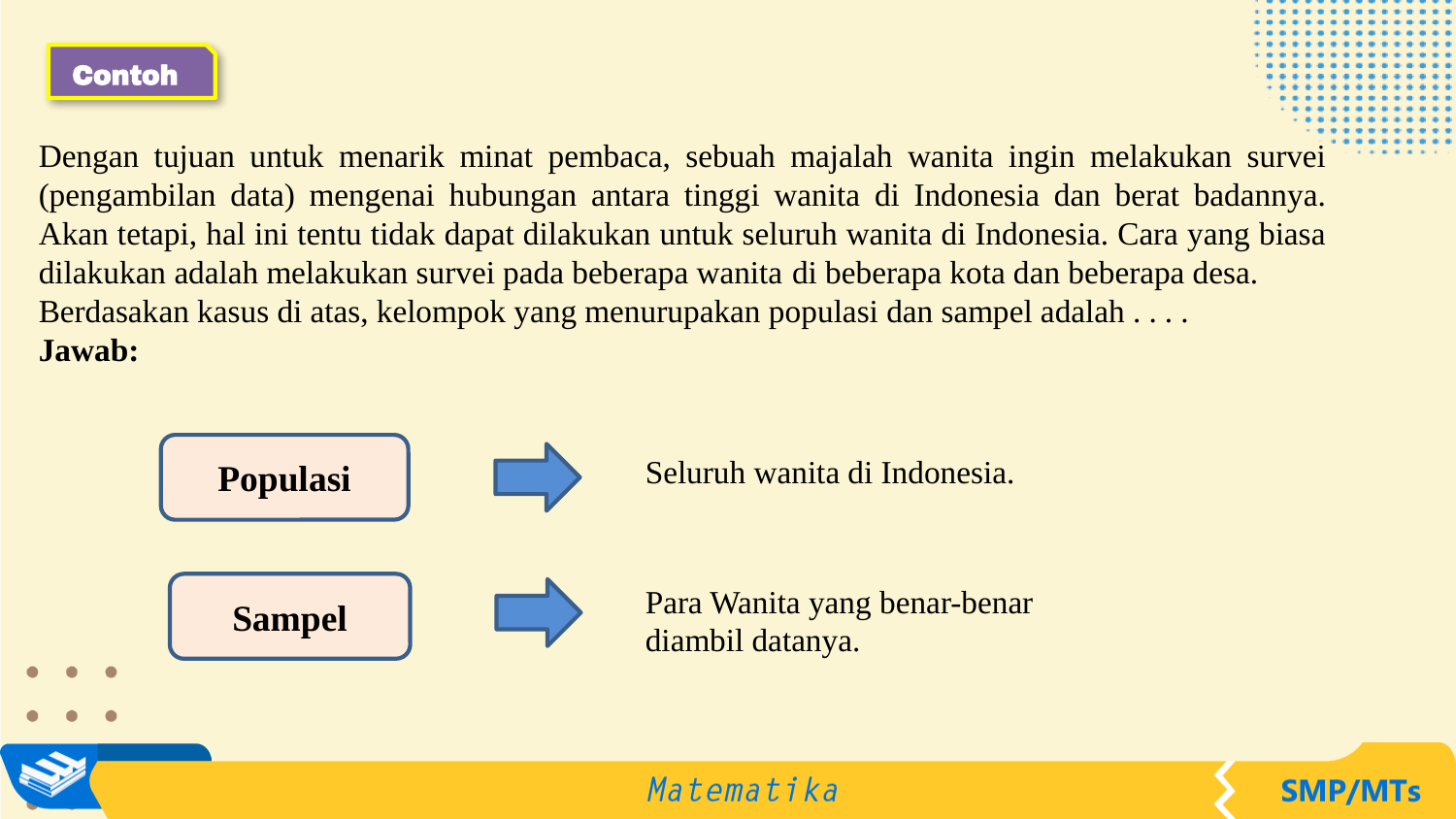

Contoh
Dengan tujuan untuk menarik minat pembaca, sebuah majalah wanita ingin melakukan survei (pengambilan data) mengenai hubungan antara tinggi wanita di Indonesia dan berat badannya. Akan tetapi, hal ini tentu tidak dapat dilakukan untuk seluruh wanita di Indonesia. Cara yang biasa dilakukan adalah melakukan survei pada beberapa wanita di beberapa kota dan beberapa desa.
Berdasakan kasus di atas, kelompok yang menurupakan populasi dan sampel adalah . . . .
Jawab:
Populasi

Seluruh wanita di Indonesia.
Sampel
Para Wanita yang benar-benar diambil datanya.